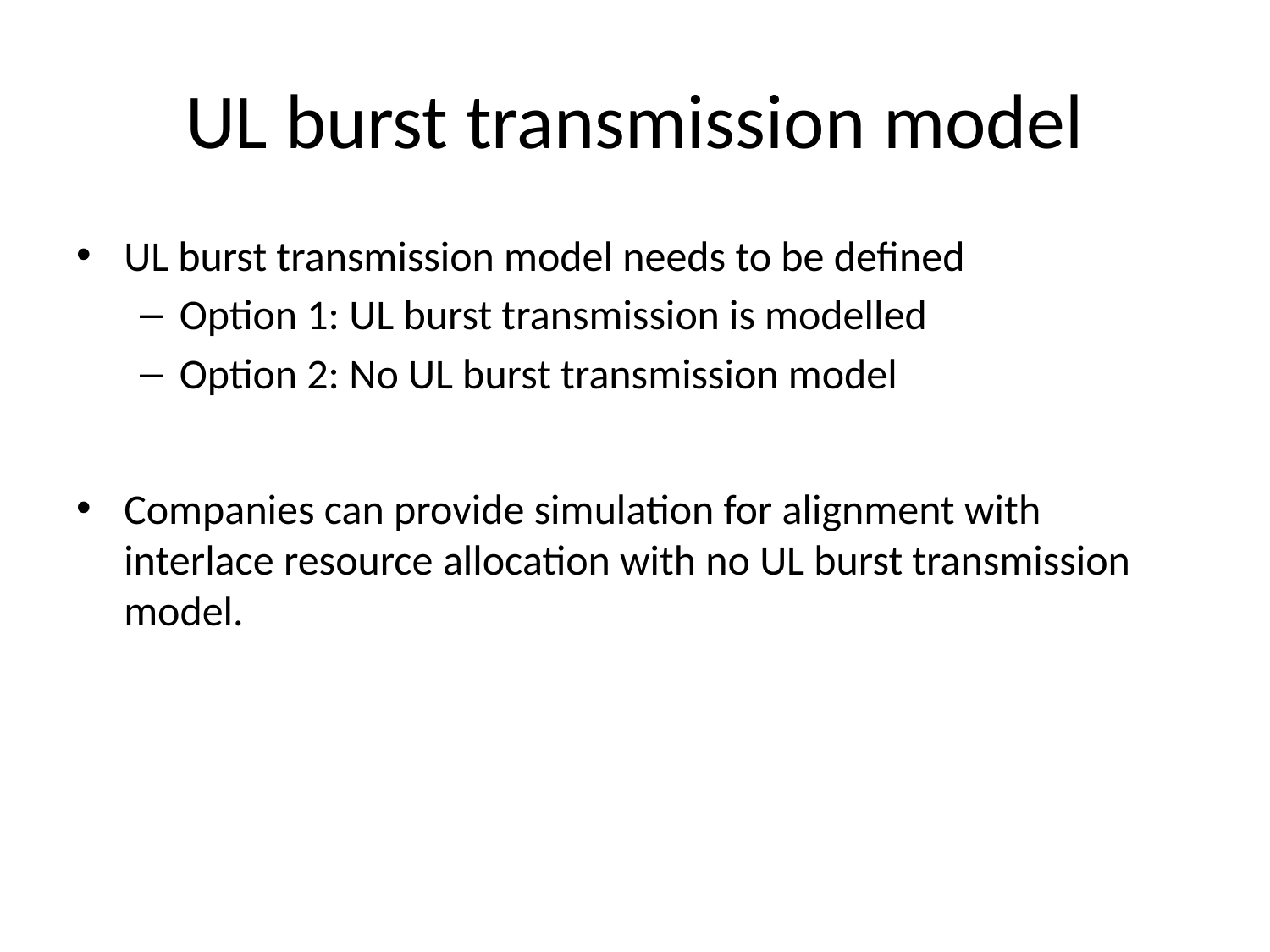

# UL burst transmission model
UL burst transmission model needs to be defined
Option 1: UL burst transmission is modelled
Option 2: No UL burst transmission model

Companies can provide simulation for alignment with interlace resource allocation with no UL burst transmission model.